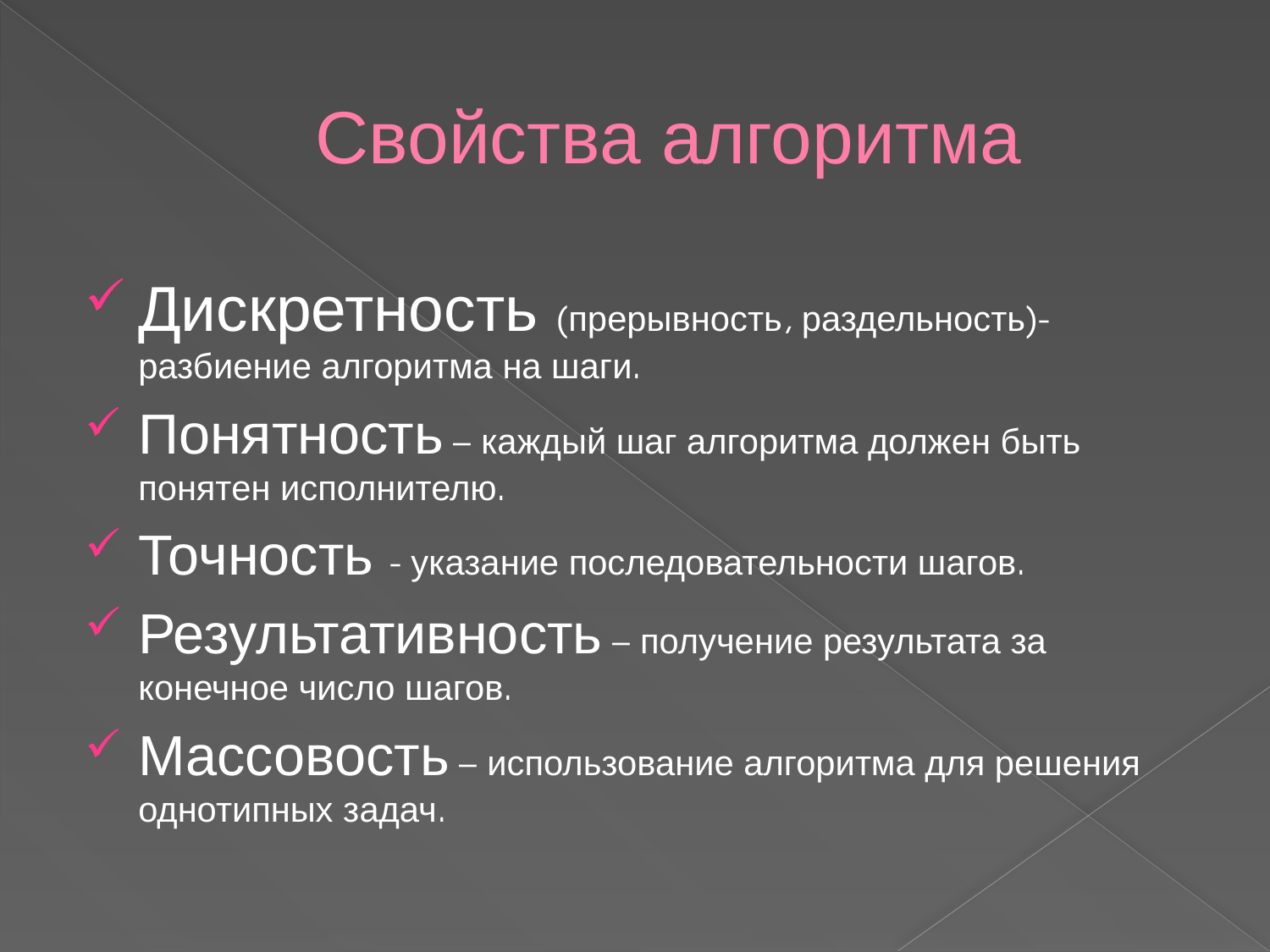

# Свойства алгоритма
Дискретность (прерывность, раздельность)-разбиение алгоритма на шаги.
Понятность – каждый шаг алгоритма должен быть понятен исполнителю.
Точность - указание последовательности шагов.
Результативность – получение результата за конечное число шагов.
Массовость – использование алгоритма для решения однотипных задач.